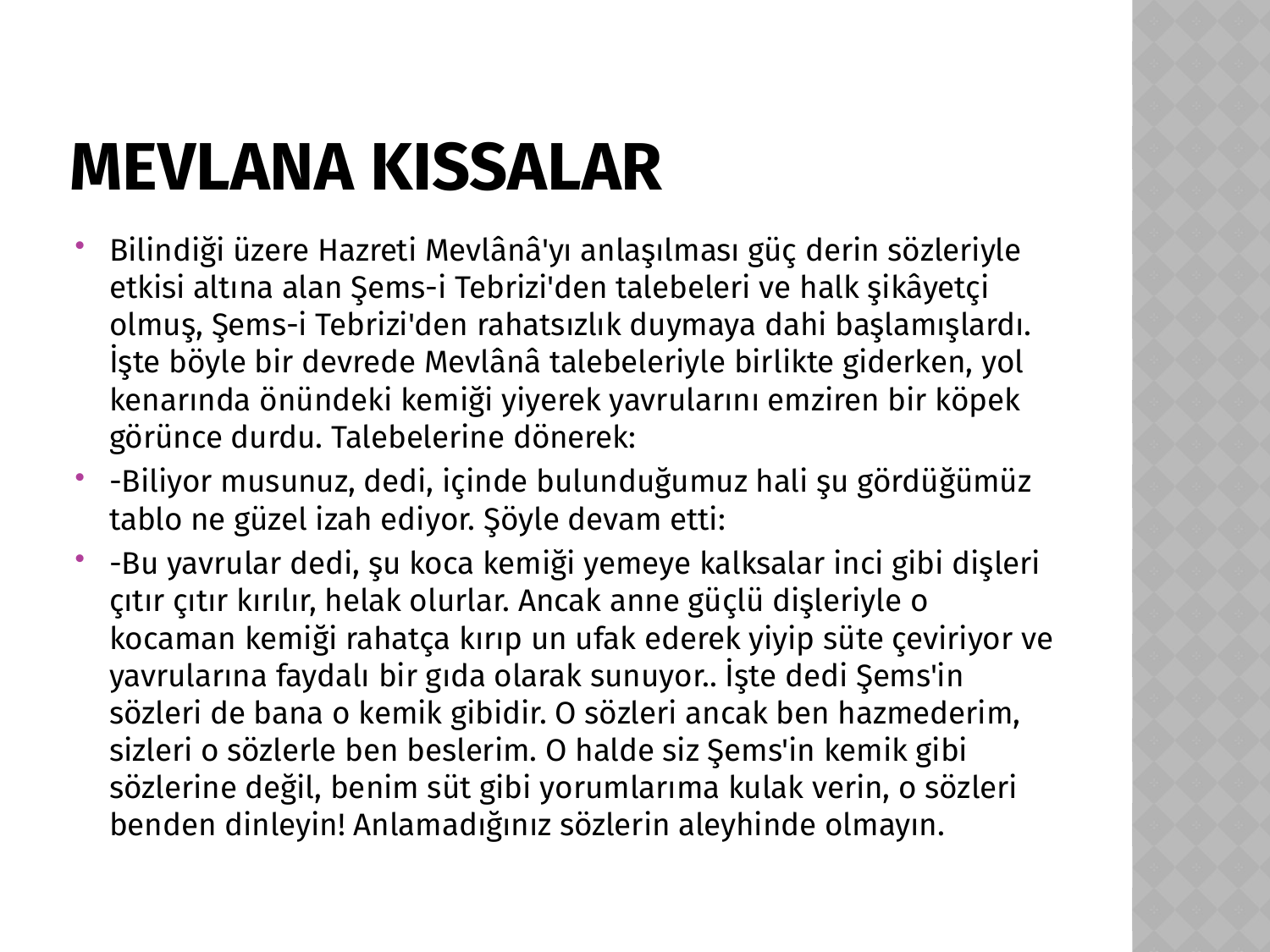

# Mevlana Kıssalar
Bilindiği üzere Hazreti Mevlânâ'yı anlaşılması güç derin sözleriyle etkisi altına alan Şems-i Tebrizi'den talebeleri ve halk şikâyetçi olmuş, Şems-i Tebrizi'den rahatsızlık duymaya dahi başlamışlardı. İşte böyle bir devrede Mevlânâ talebeleriyle birlikte giderken, yol kenarında önündeki kemiği yiyerek yavrularını emziren bir köpek görünce durdu. Talebelerine dönerek:
-Biliyor musunuz, dedi, içinde bulunduğumuz hali şu gördüğümüz tablo ne güzel izah ediyor. Şöyle devam etti:
-Bu yavrular dedi, şu koca kemiği yemeye kalksalar inci gibi dişleri çıtır çıtır kırılır, helak olurlar. Ancak anne güçlü dişleriyle o kocaman kemiği rahatça kırıp un ufak ederek yiyip süte çeviriyor ve yavrularına faydalı bir gıda olarak sunuyor.. İşte dedi Şems'in sözleri de bana o kemik gibidir. O sözleri ancak ben hazmederim, sizleri o sözlerle ben beslerim. O halde siz Şems'in kemik gibi sözlerine değil, benim süt gibi yorumlarıma kulak verin, o sözleri benden dinleyin! Anlamadığınız sözlerin aleyhinde olmayın.